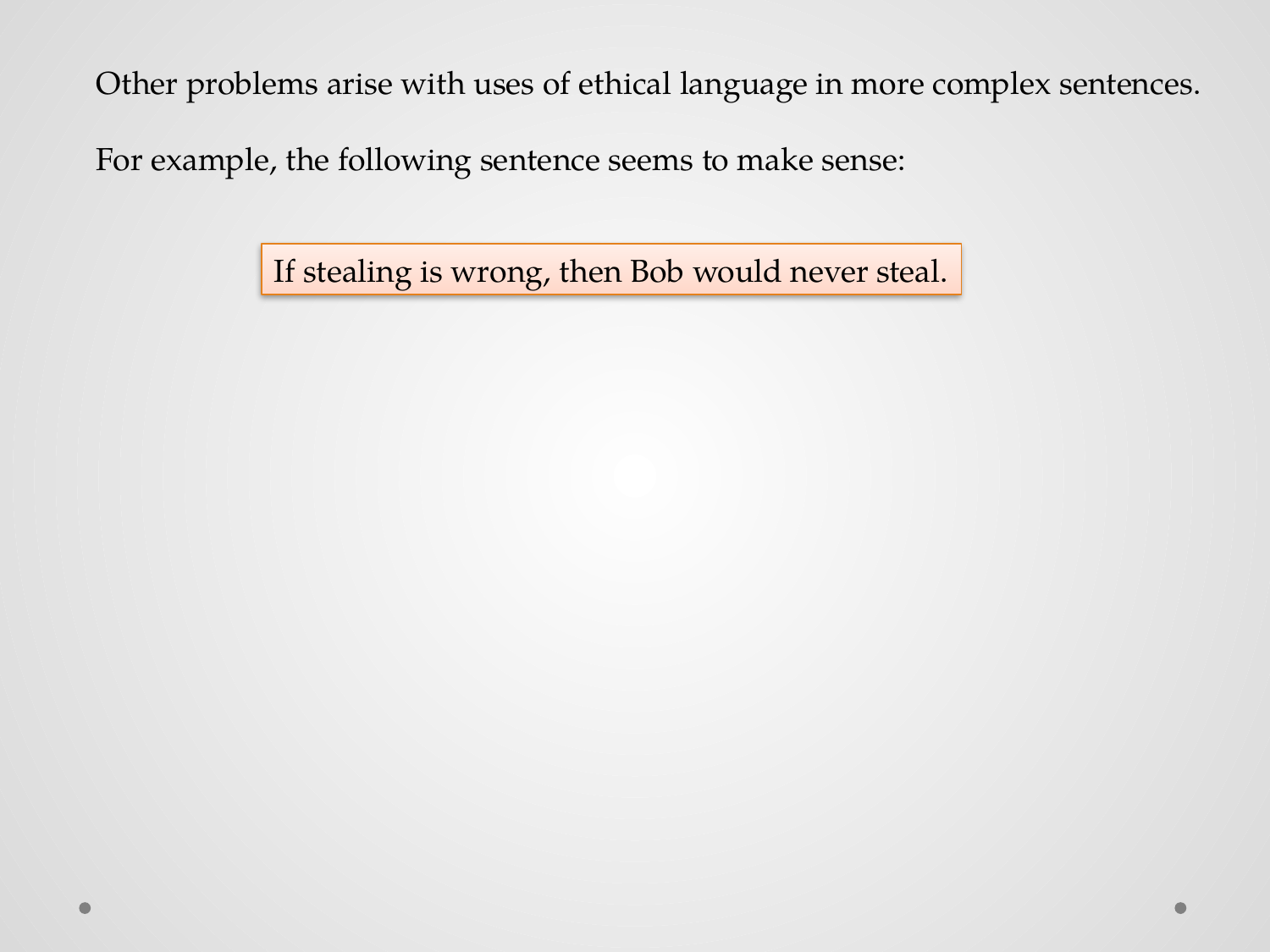

Other problems arise with uses of ethical language in more complex sentences.

For example, the following sentence seems to make sense:
If stealing is wrong, then Bob would never steal.